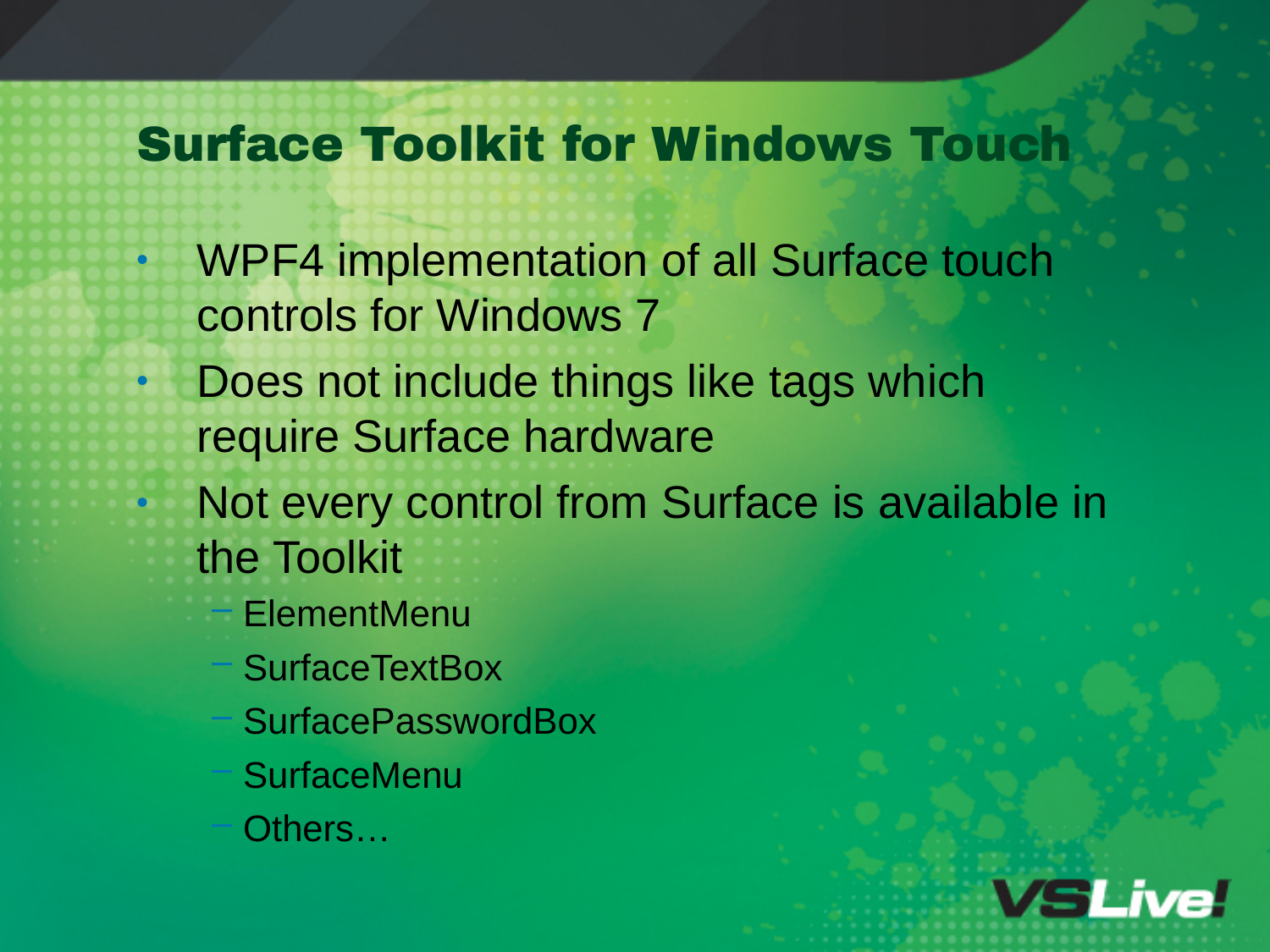

# Surface Toolkit for Windows Touch
WPF4 implementation of all Surface touch controls for Windows 7
Does not include things like tags which require Surface hardware
Not every control from Surface is available in the Toolkit
ElementMenu
SurfaceTextBox
SurfacePasswordBox
SurfaceMenu
Others…